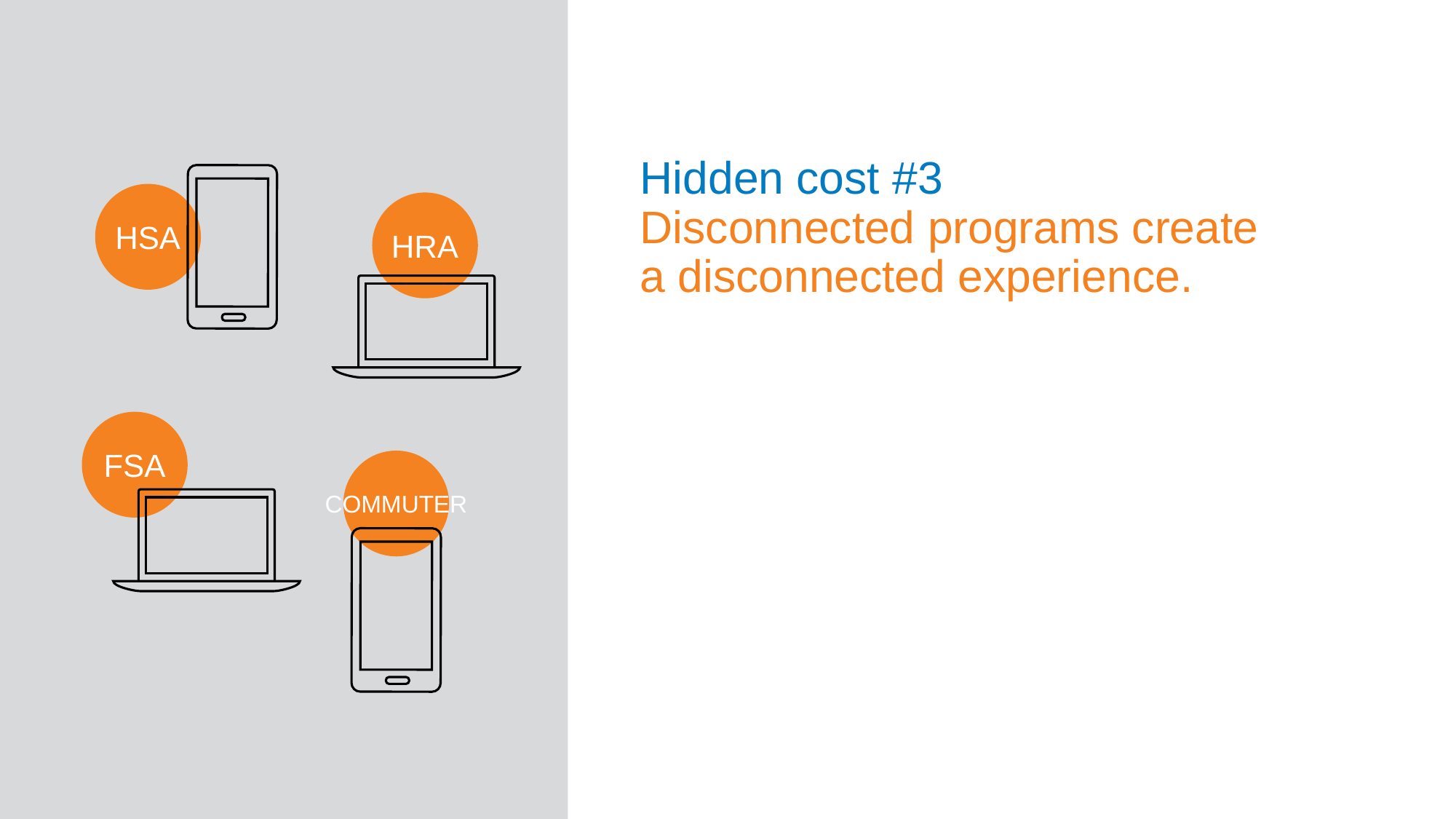

# Hidden cost #3 Disconnected programs create a disconnected experience.

HSA

HRA

FSA

COMMUTER